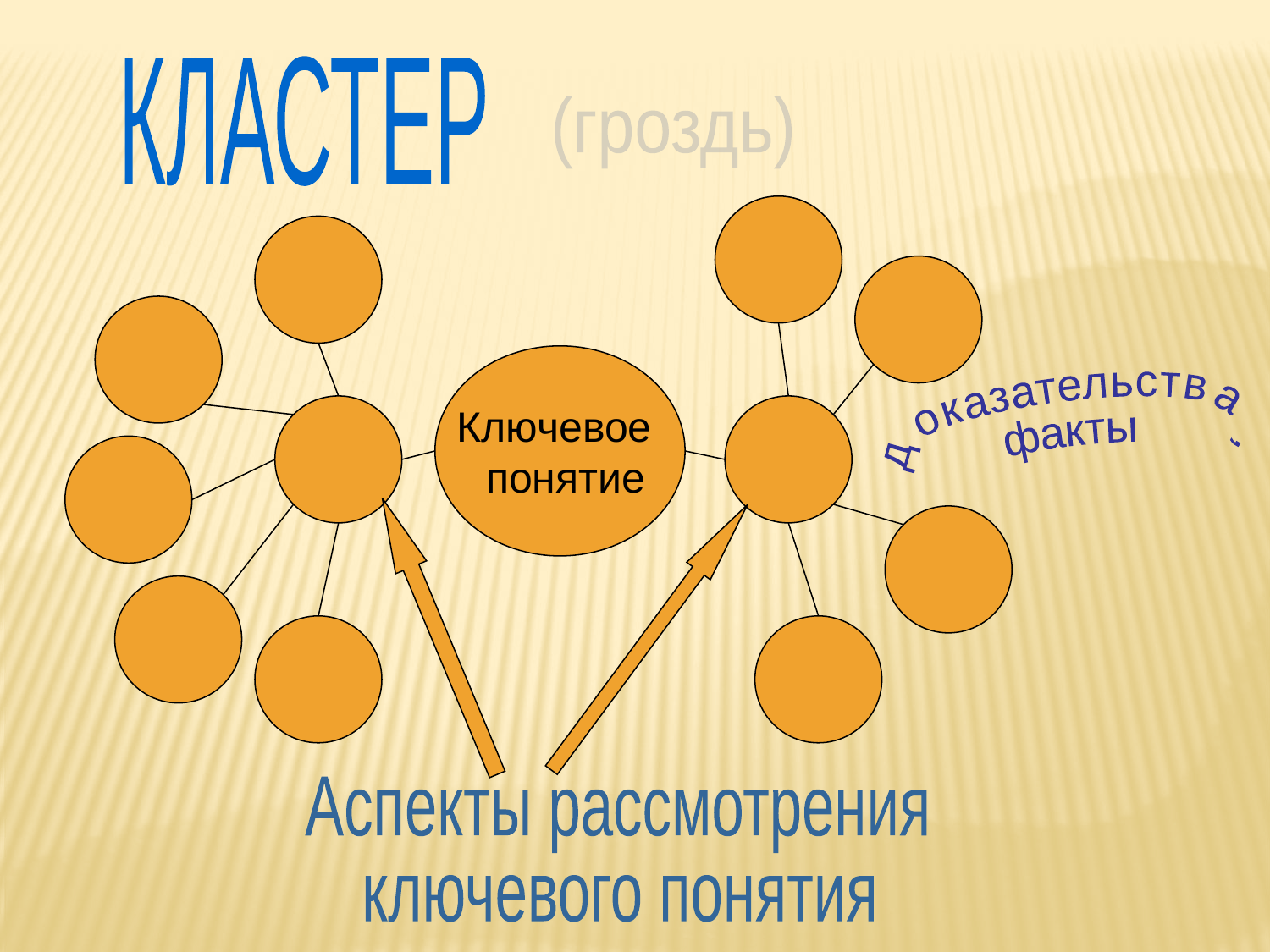

КЛАСТЕР
(гроздь)

Ключевое
 понятие

доказательства,
факты

Аспекты рассмотрения
ключевого понятия